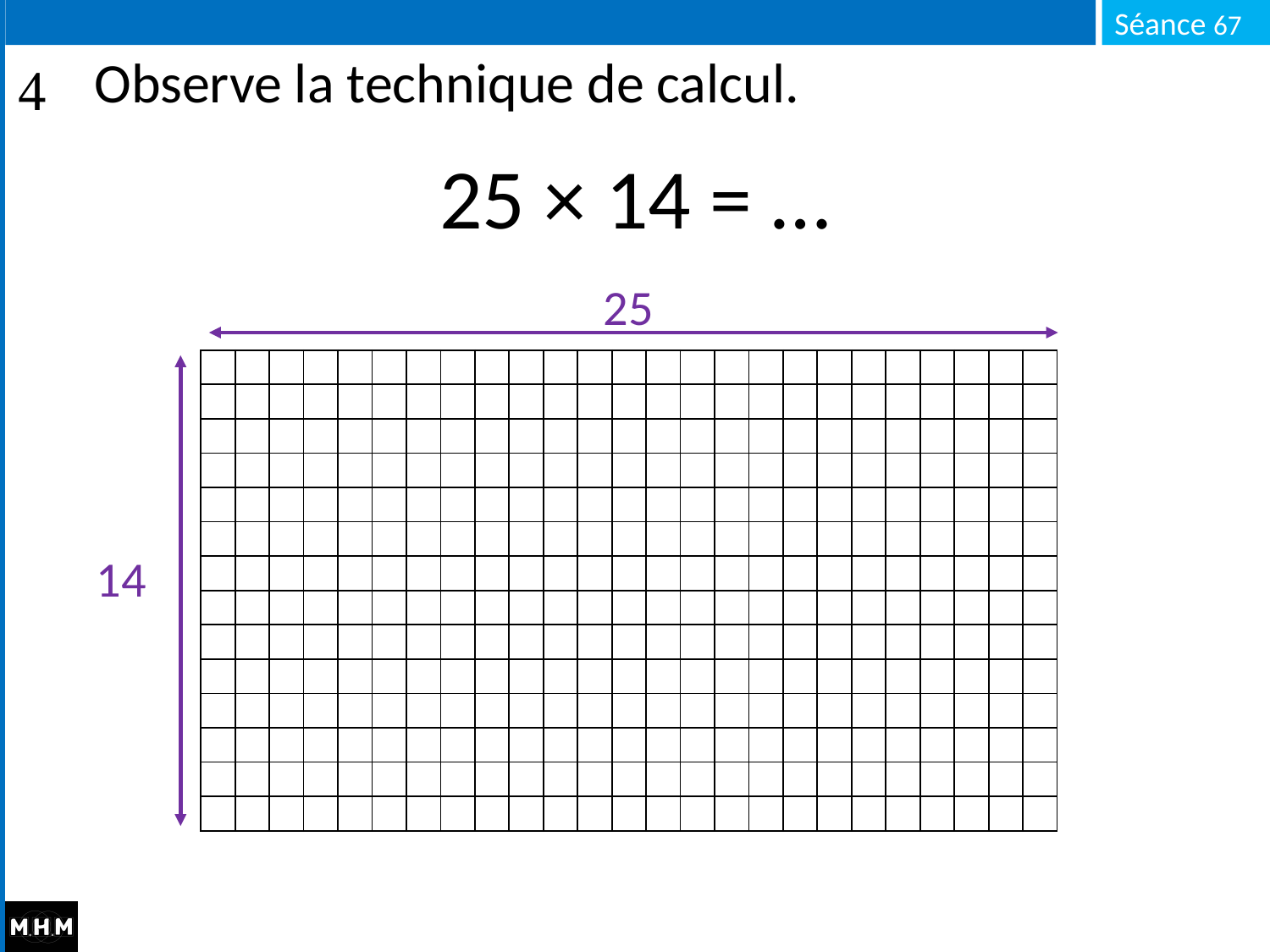

# Observe la technique de calcul.
25 × 14 = …
25
|  |  |  |  |  |  |  |  |  |  |  |  |  |  |  |  |  |  |  |  |  |  |  |  |  |
| --- | --- | --- | --- | --- | --- | --- | --- | --- | --- | --- | --- | --- | --- | --- | --- | --- | --- | --- | --- | --- | --- | --- | --- | --- |
|  |  |  |  |  |  |  |  |  |  |  |  |  |  |  |  |  |  |  |  |  |  |  |  |  |
|  |  |  |  |  |  |  |  |  |  |  |  |  |  |  |  |  |  |  |  |  |  |  |  |  |
|  |  |  |  |  |  |  |  |  |  |  |  |  |  |  |  |  |  |  |  |  |  |  |  |  |
|  |  |  |  |  |  |  |  |  |  |  |  |  |  |  |  |  |  |  |  |  |  |  |  |  |
|  |  |  |  |  |  |  |  |  |  |  |  |  |  |  |  |  |  |  |  |  |  |  |  |  |
|  |  |  |  |  |  |  |  |  |  |  |  |  |  |  |  |  |  |  |  |  |  |  |  |  |
|  |  |  |  |  |  |  |  |  |  |  |  |  |  |  |  |  |  |  |  |  |  |  |  |  |
|  |  |  |  |  |  |  |  |  |  |  |  |  |  |  |  |  |  |  |  |  |  |  |  |  |
|  |  |  |  |  |  |  |  |  |  |  |  |  |  |  |  |  |  |  |  |  |  |  |  |  |
|  |  |  |  |  |  |  |  |  |  |  |  |  |  |  |  |  |  |  |  |  |  |  |  |  |
|  |  |  |  |  |  |  |  |  |  |  |  |  |  |  |  |  |  |  |  |  |  |  |  |  |
|  |  |  |  |  |  |  |  |  |  |  |  |  |  |  |  |  |  |  |  |  |  |  |  |  |
|  |  |  |  |  |  |  |  |  |  |  |  |  |  |  |  |  |  |  |  |  |  |  |  |  |
14